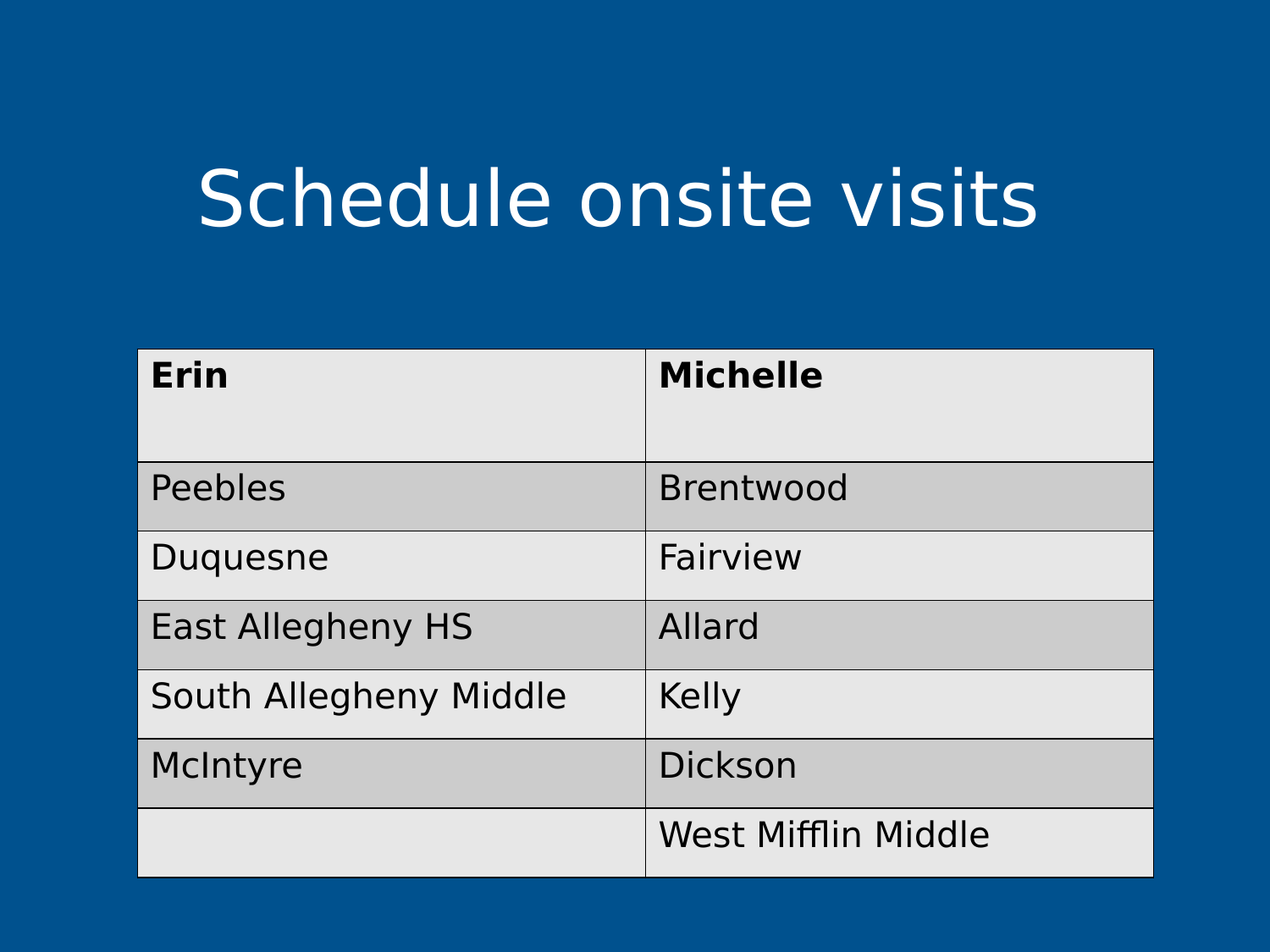

# Schedule onsite visits
| Erin | Michelle |
| --- | --- |
| Peebles | Brentwood |
| Duquesne | Fairview |
| East Allegheny HS | Allard |
| South Allegheny Middle | Kelly |
| McIntyre | Dickson |
|  | West Mifflin Middle |